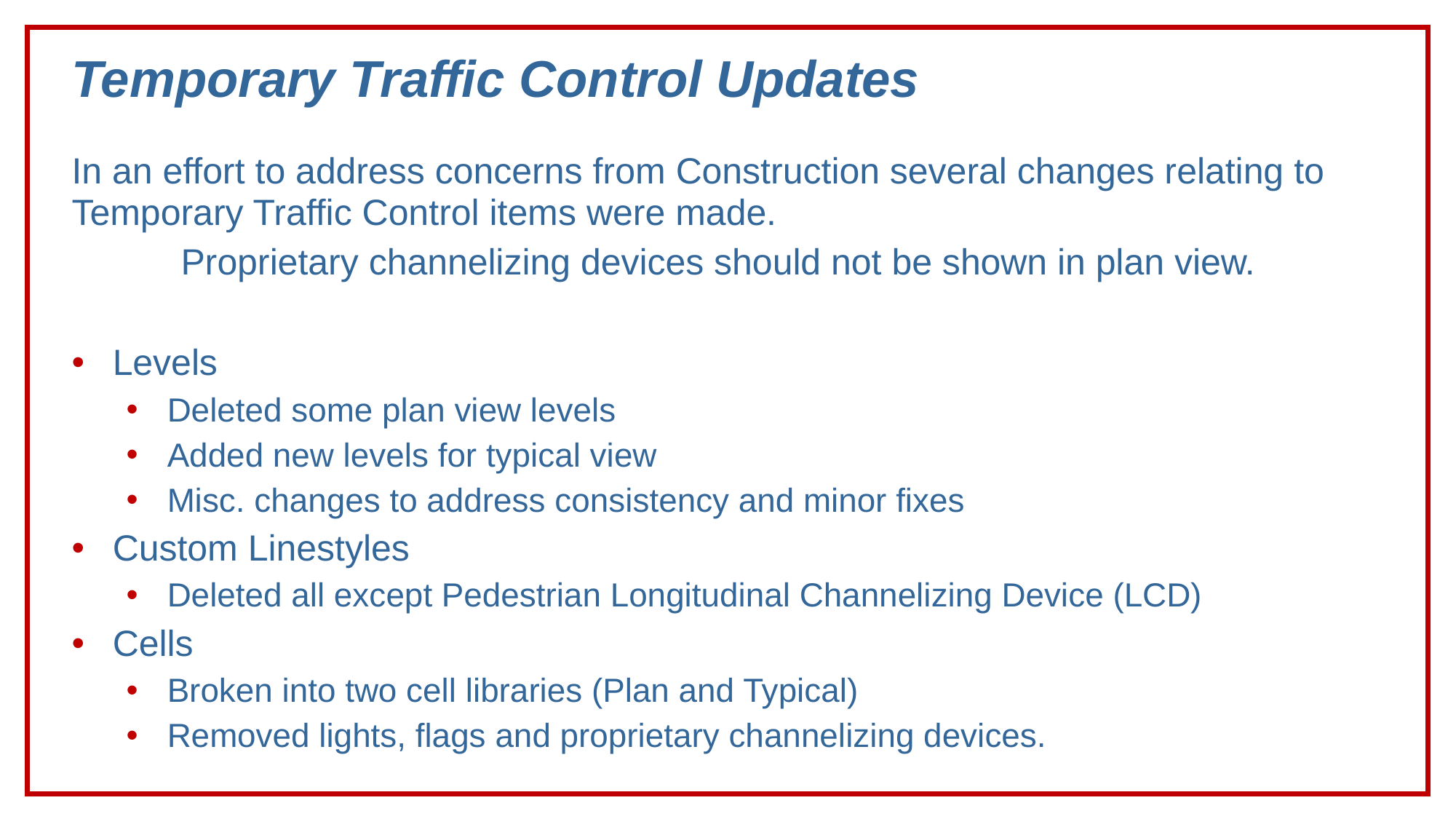

# Temporary Traffic Control Updates
In an effort to address concerns from Construction several changes relating to Temporary Traffic Control items were made.
	Proprietary channelizing devices should not be shown in plan view.

Levels
Deleted some plan view levels
Added new levels for typical view
Misc. changes to address consistency and minor fixes
Custom Linestyles
Deleted all except Pedestrian Longitudinal Channelizing Device (LCD)
Cells
Broken into two cell libraries (Plan and Typical)
Removed lights, flags and proprietary channelizing devices.